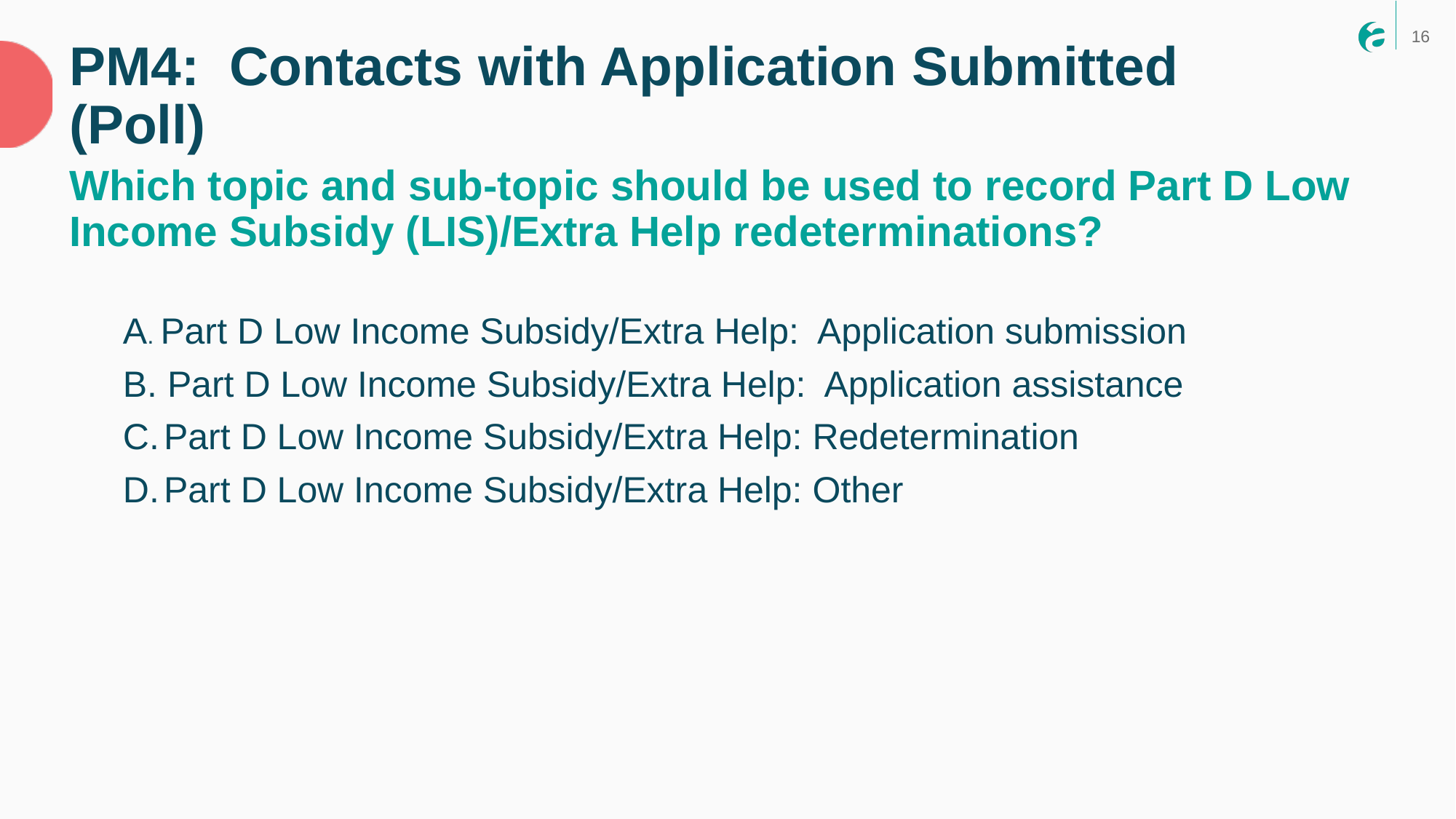

PM4:  Contacts with Application Submitted (Poll)
Which topic and sub-topic should be used to record Part D Low Income Subsidy (LIS)/Extra Help redeterminations?
A. Part D Low Income Subsidy/Extra Help:  Application submission
B. Part D Low Income Subsidy/Extra Help:  Application assistance
Part D Low Income Subsidy/Extra Help: Redetermination
Part D Low Income Subsidy/Extra Help: Other